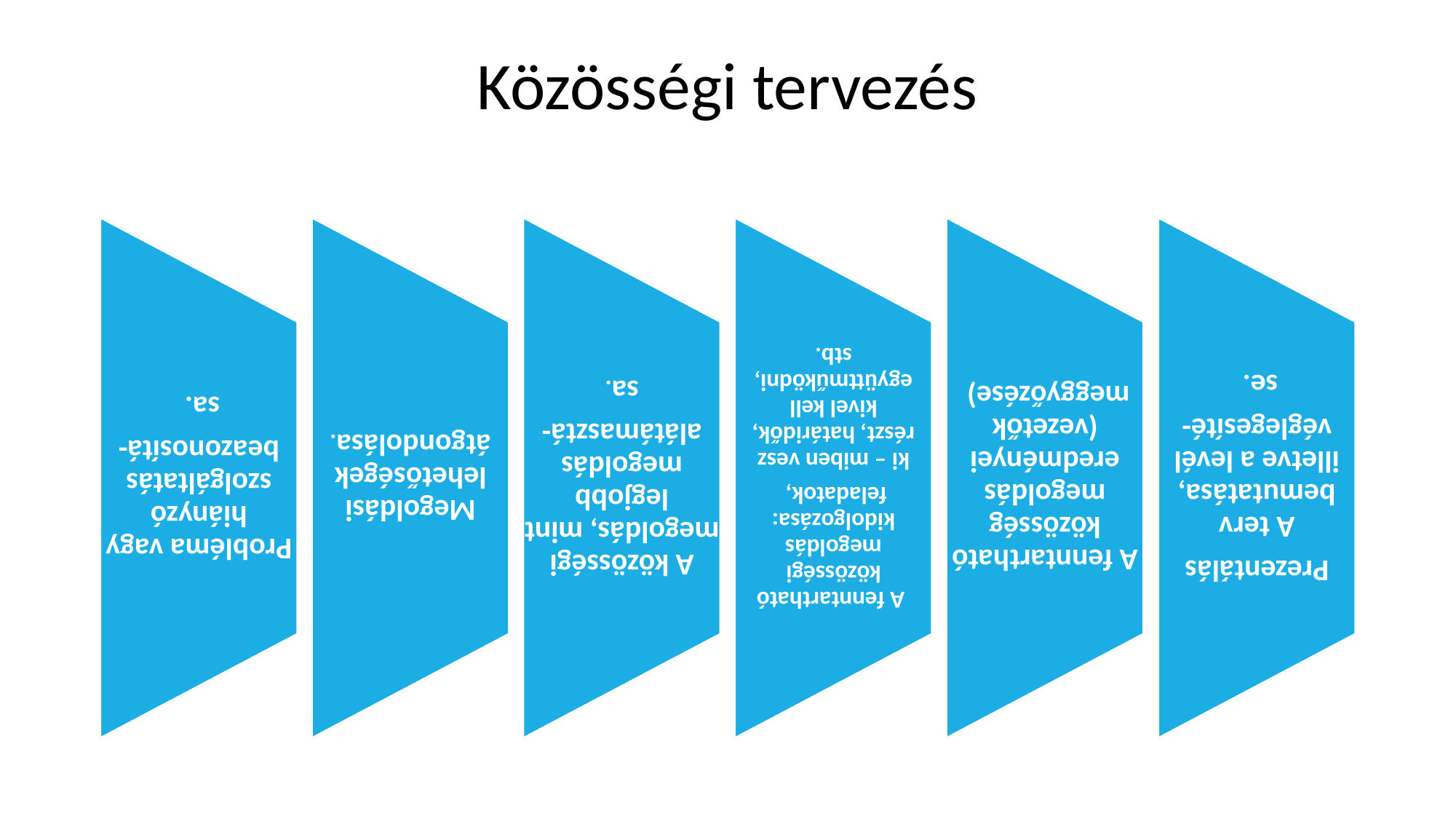

# Közösségi tervezés
Probléma vagy hiányzó szolgáltatás beazonosítá-
sa.
Megoldási lehetőségek átgondolása.
A közösségi megoldás, mint legjobb megoldás alátámasztá-
sa.
 A fenntartható közösségi megoldás kidolgozása: feladatok,
ki – miben vesz részt, határidők, kivel kell együttműködni, stb.
A fenntartható közösség megoldás eredményei (vezetők meggyőzése)
Prezentálás
A terv bemutatása, illetve a levél véglegesíté-
se.